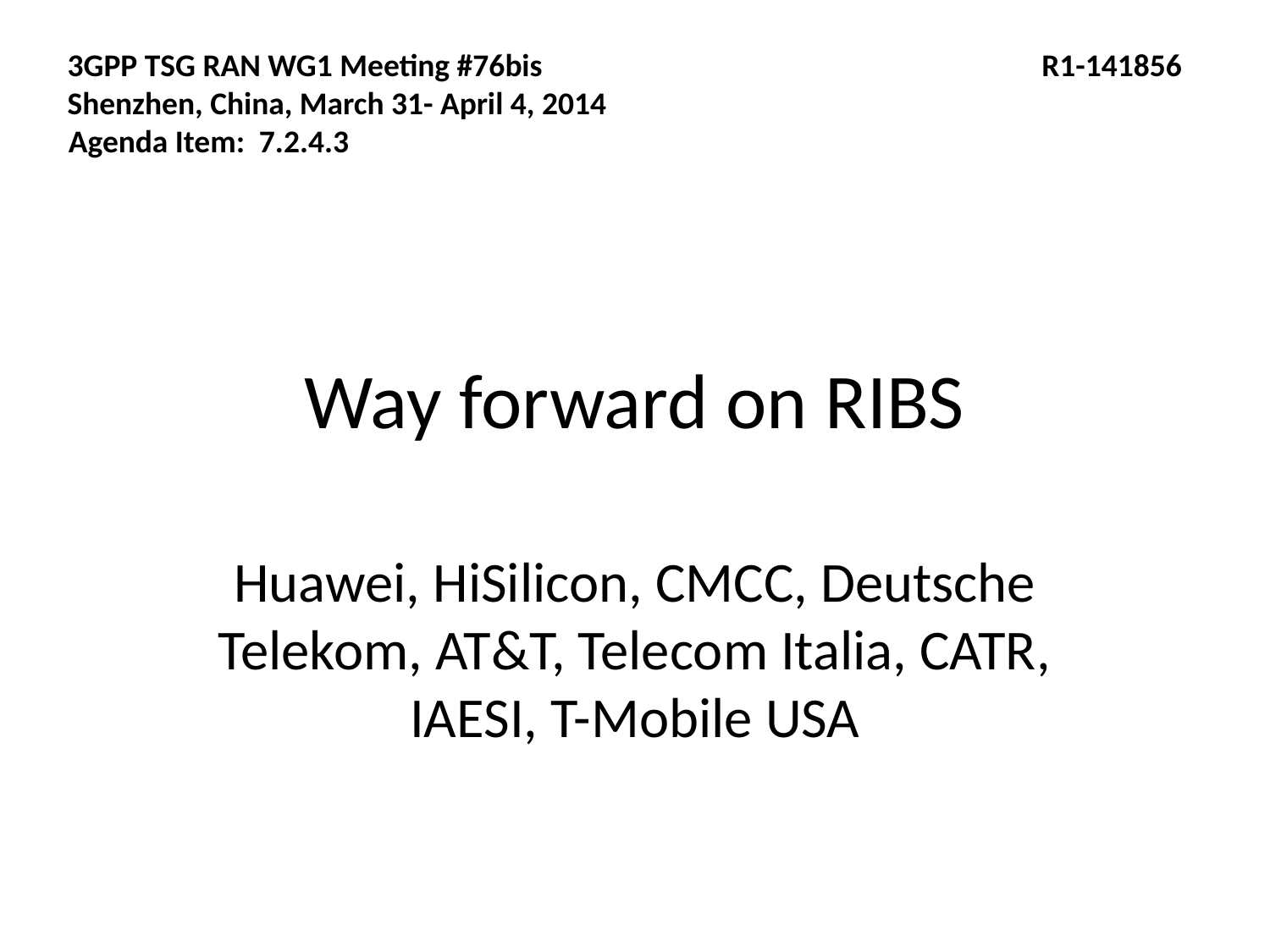

3GPP TSG RAN WG1 Meeting #76bis	                                                                 R1-141856
Shenzhen, China, March 31- April 4, 2014
Agenda Item:  7.2.4.3
# Way forward on RIBS
Huawei, HiSilicon, CMCC, Deutsche Telekom, AT&T, Telecom Italia, CATR, IAESI, T-Mobile USA